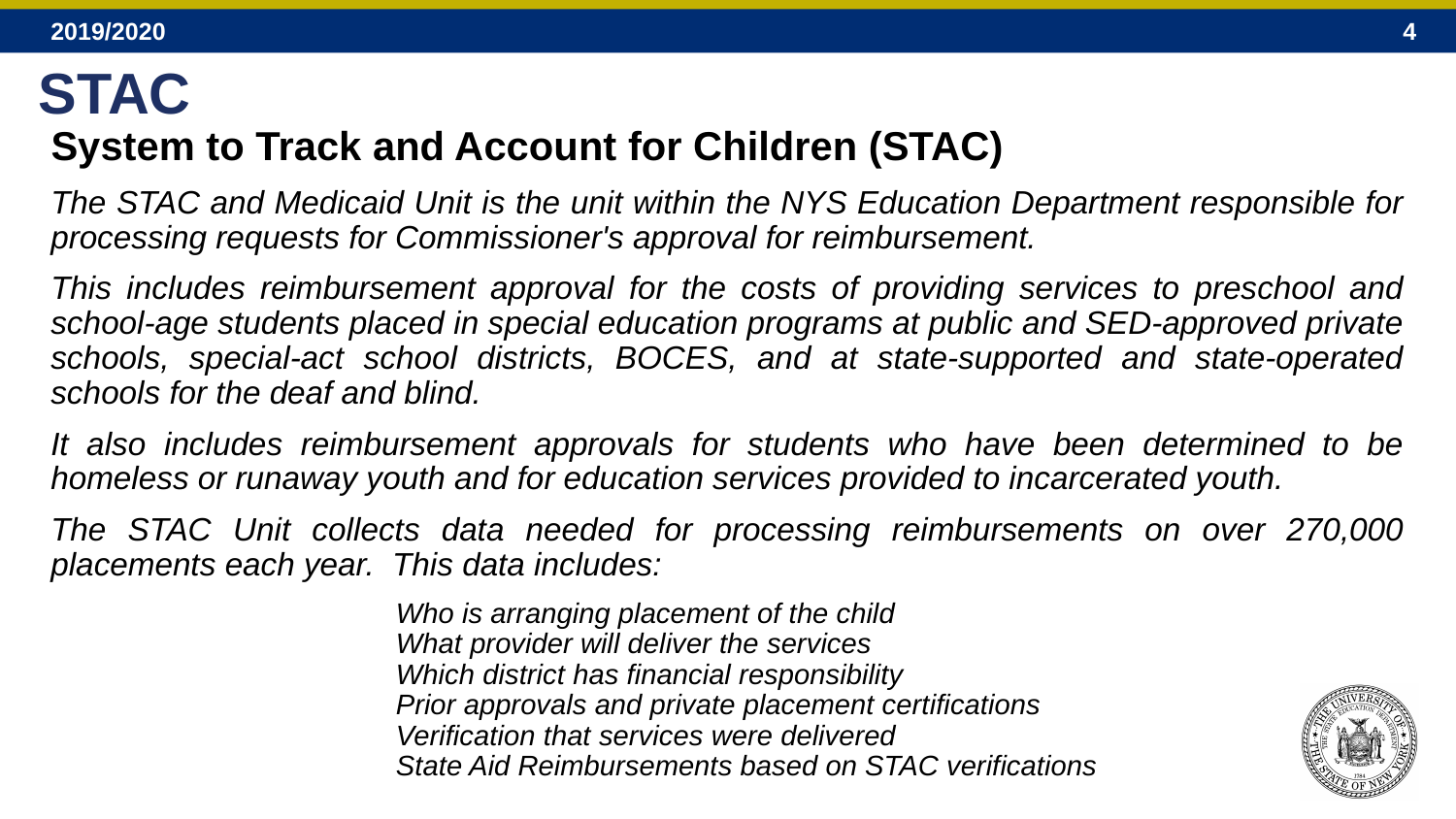

# STAC
System to Track and Account for Children (STAC)

The STAC and Medicaid Unit is the unit within the NYS Education Department responsible for processing requests for Commissioner's approval for reimbursement.
This includes reimbursement approval for the costs of providing services to preschool and school-age students placed in special education programs at public and SED-approved private schools, special-act school districts, BOCES, and at state-supported and state-operated schools for the deaf and blind.
It also includes reimbursement approvals for students who have been determined to be homeless or runaway youth and for education services provided to incarcerated youth.
The STAC Unit collects data needed for processing reimbursements on over 270,000 placements each year.  This data includes:
	Who is arranging placement of the child
	What provider will deliver the services
	Which district has financial responsibility
	Prior approvals and private placement certifications
	Verification that services were delivered
	State Aid Reimbursements based on STAC verifications